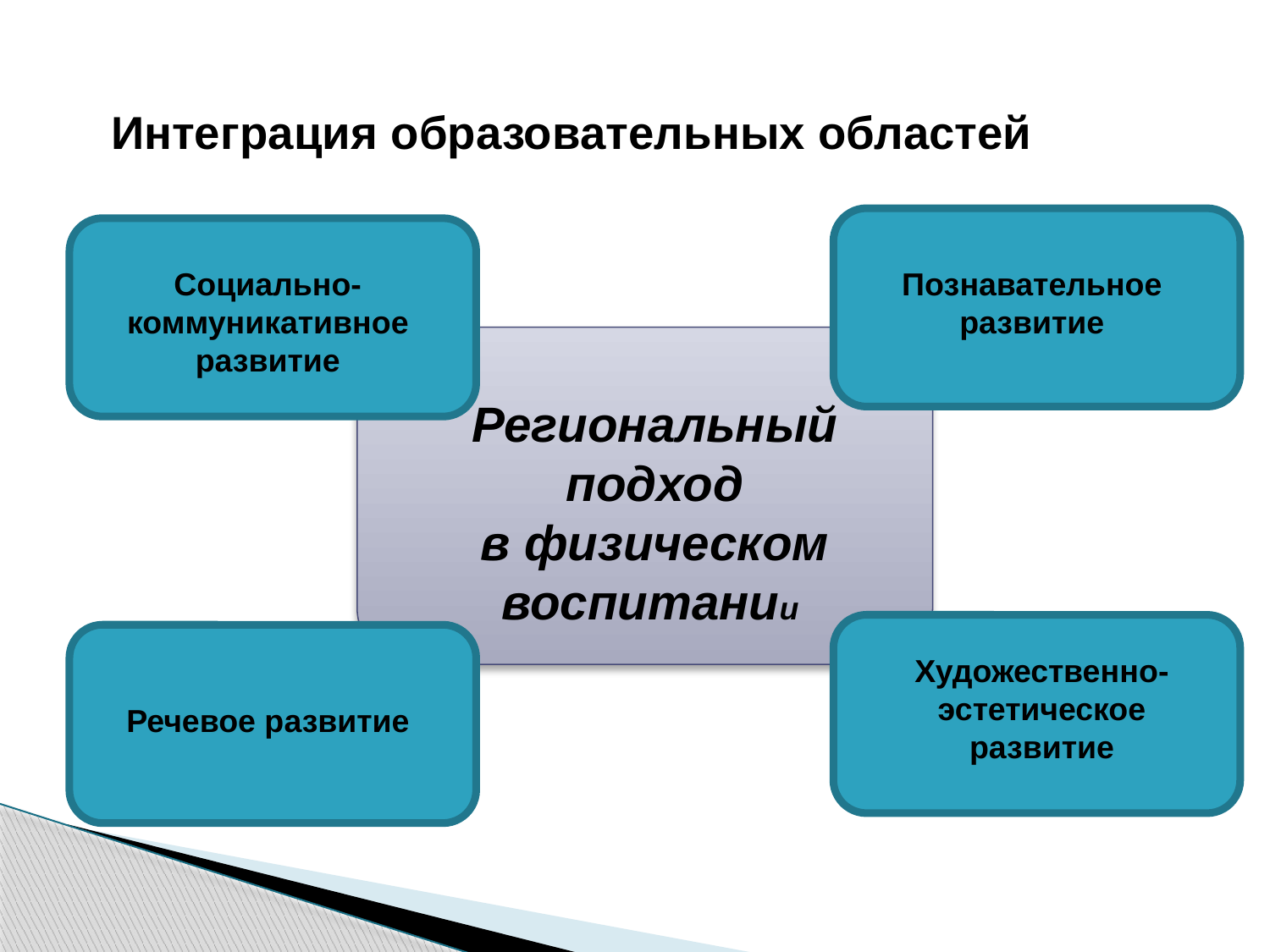

# Интеграция образовательных областей

Социально-коммуникативное развитие
Познавательное развитие

Региональный подход
в физическом воспитании

Художественно-эстетическое развитие
Речевое развитие